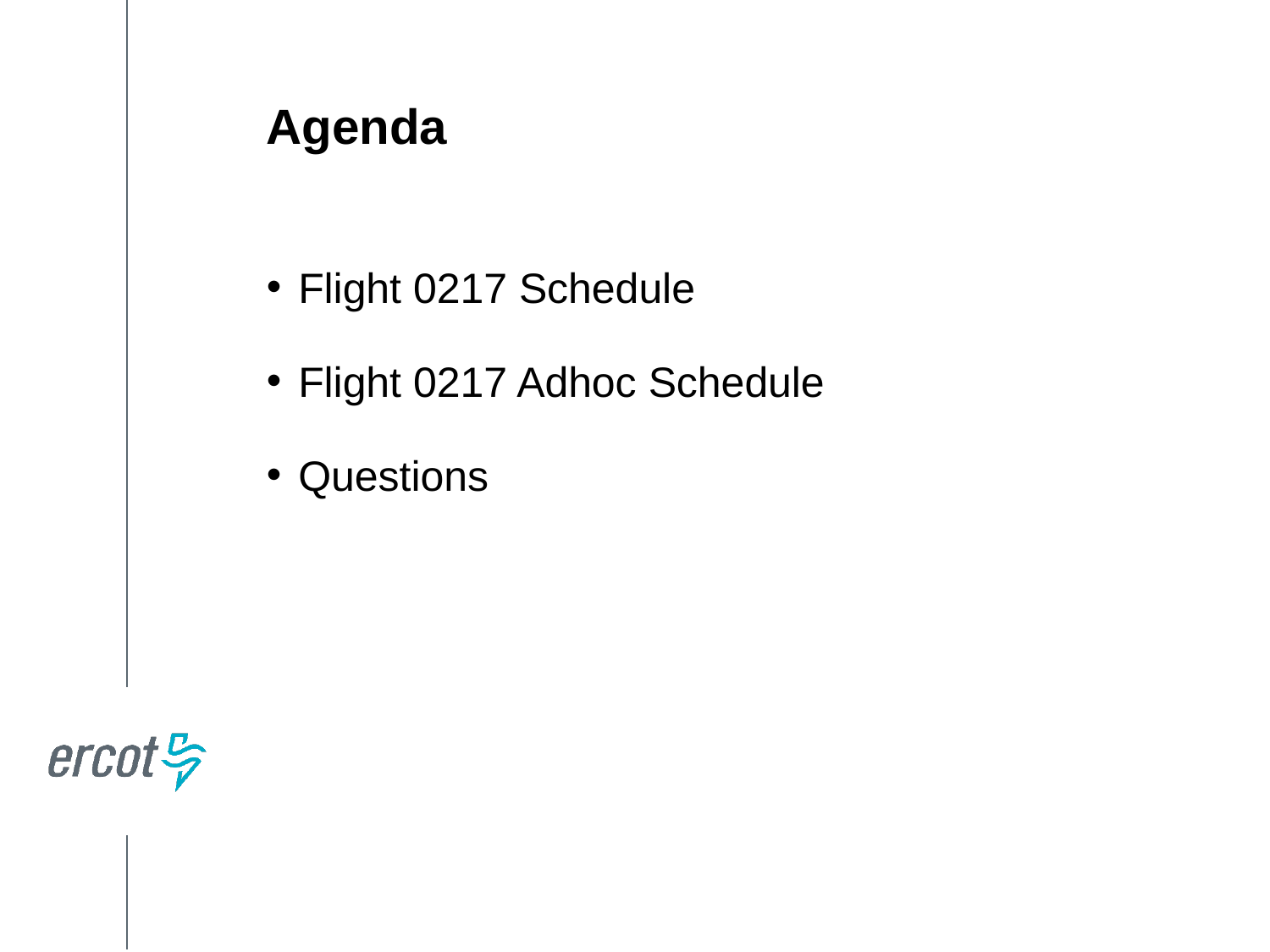

Agenda

Flight 0217 Schedule
Flight 0217 Adhoc Schedule
Questions